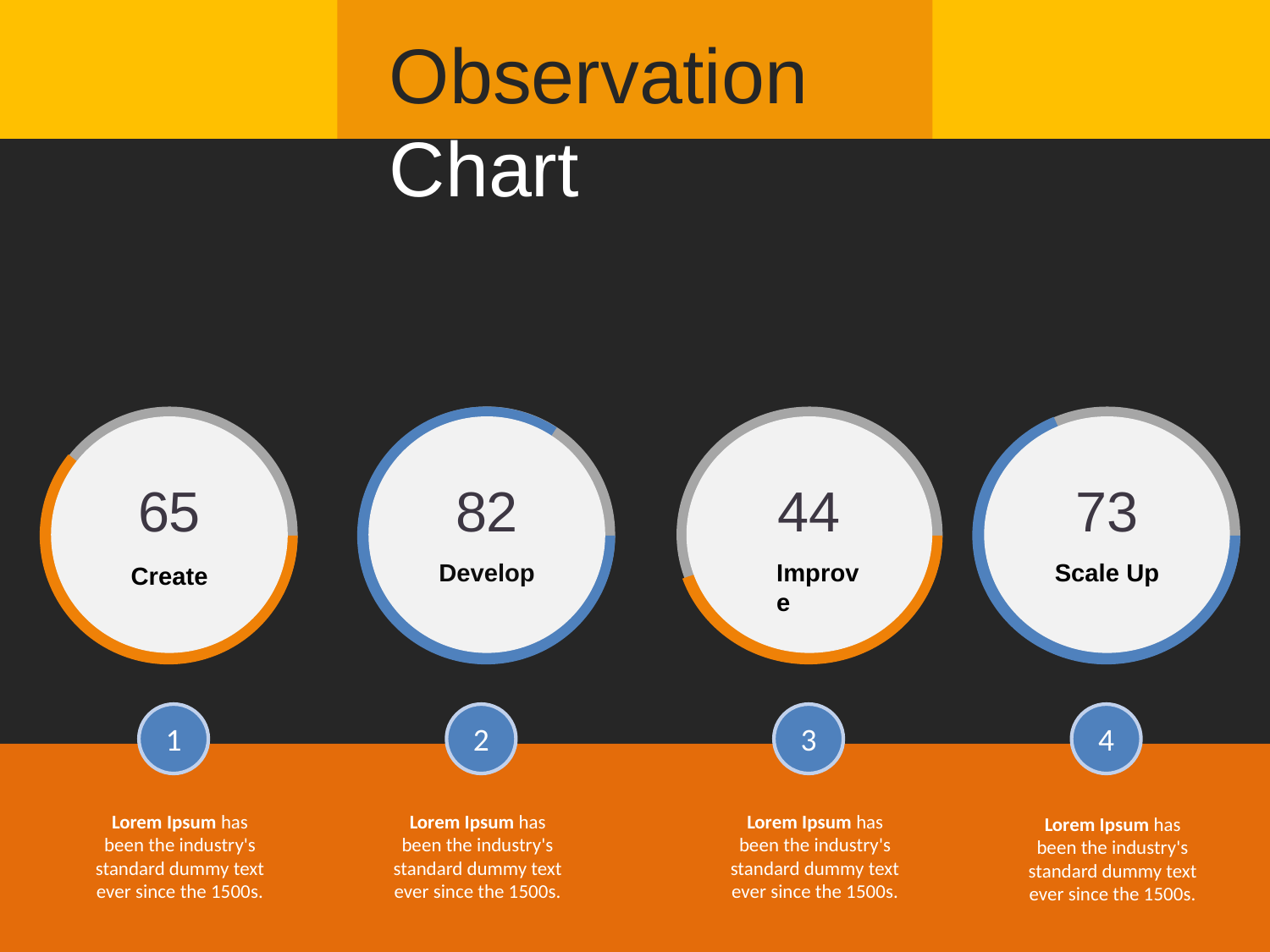

Observation Chart

65
Create

82
Develop

44
Improve

73
Scale Up
1
2
3
4

Lorem Ipsum has been the industry's standard dummy text ever since the 1500s.
Lorem Ipsum has been the industry's standard dummy text ever since the 1500s.
Lorem Ipsum has been the industry's standard dummy text ever since the 1500s.
Lorem Ipsum has been the industry's standard dummy text ever since the 1500s.